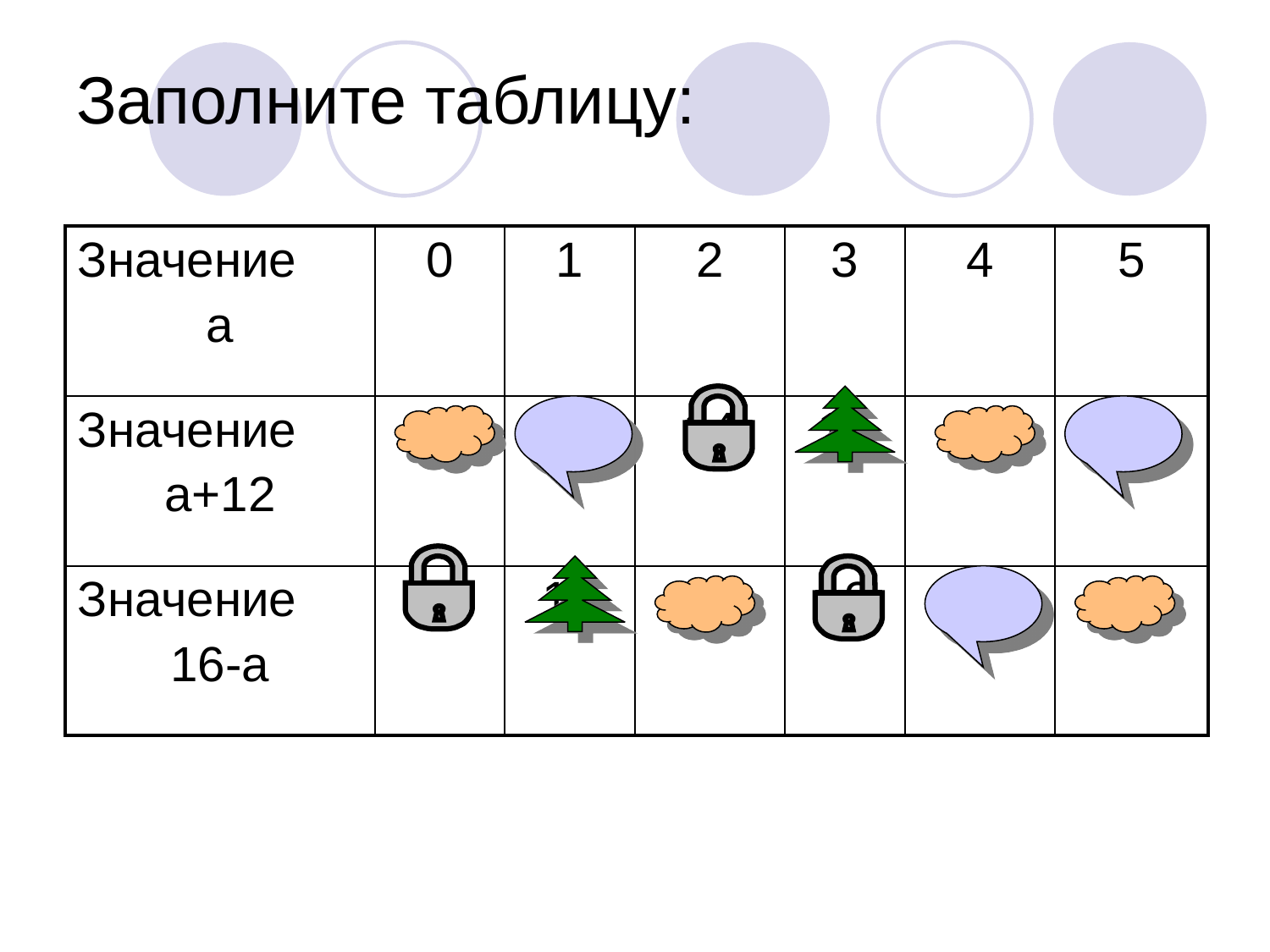

# Заполните таблицу:
| Значение а | 0 | 1 | 2 | 3 | 4 | 5 |
| --- | --- | --- | --- | --- | --- | --- |
| Значение а+12 | 12 | 13 | 14 | 15 | 16 | 17 |
| Значение 16-а | 16 | 15 | 14 | 13 | 12 | 11 |